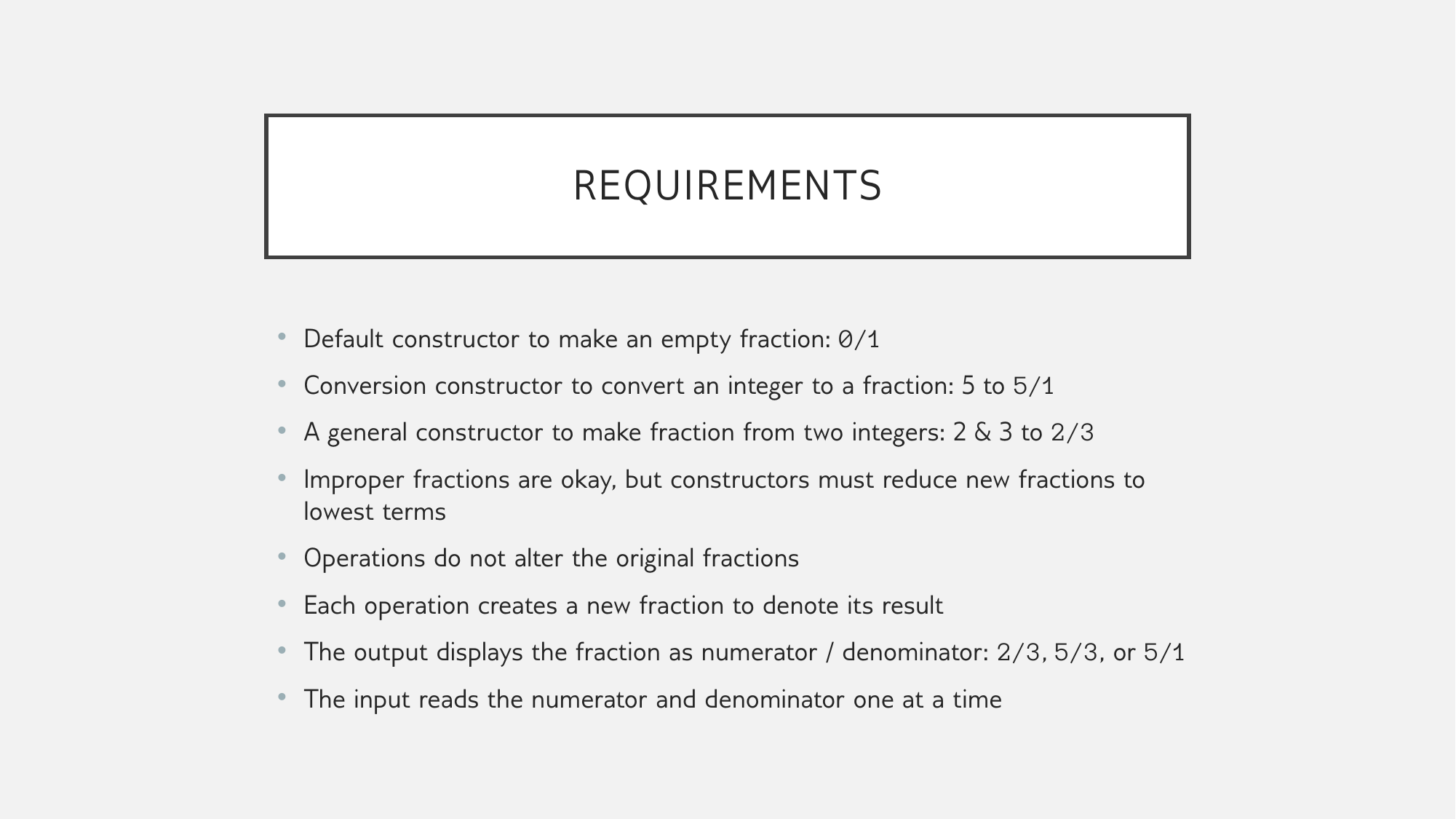

# Requirements
Default constructor to make an empty fraction: 0/1
Conversion constructor to convert an integer to a fraction: 5 to 5/1
A general constructor to make fraction from two integers: 2 & 3 to 2/3
Improper fractions are okay, but constructors must reduce new fractions to lowest terms
Operations do not alter the original fractions
Each operation creates a new fraction to denote its result
The output displays the fraction as numerator / denominator: 2/3, 5/3, or 5/1
The input reads the numerator and denominator one at a time